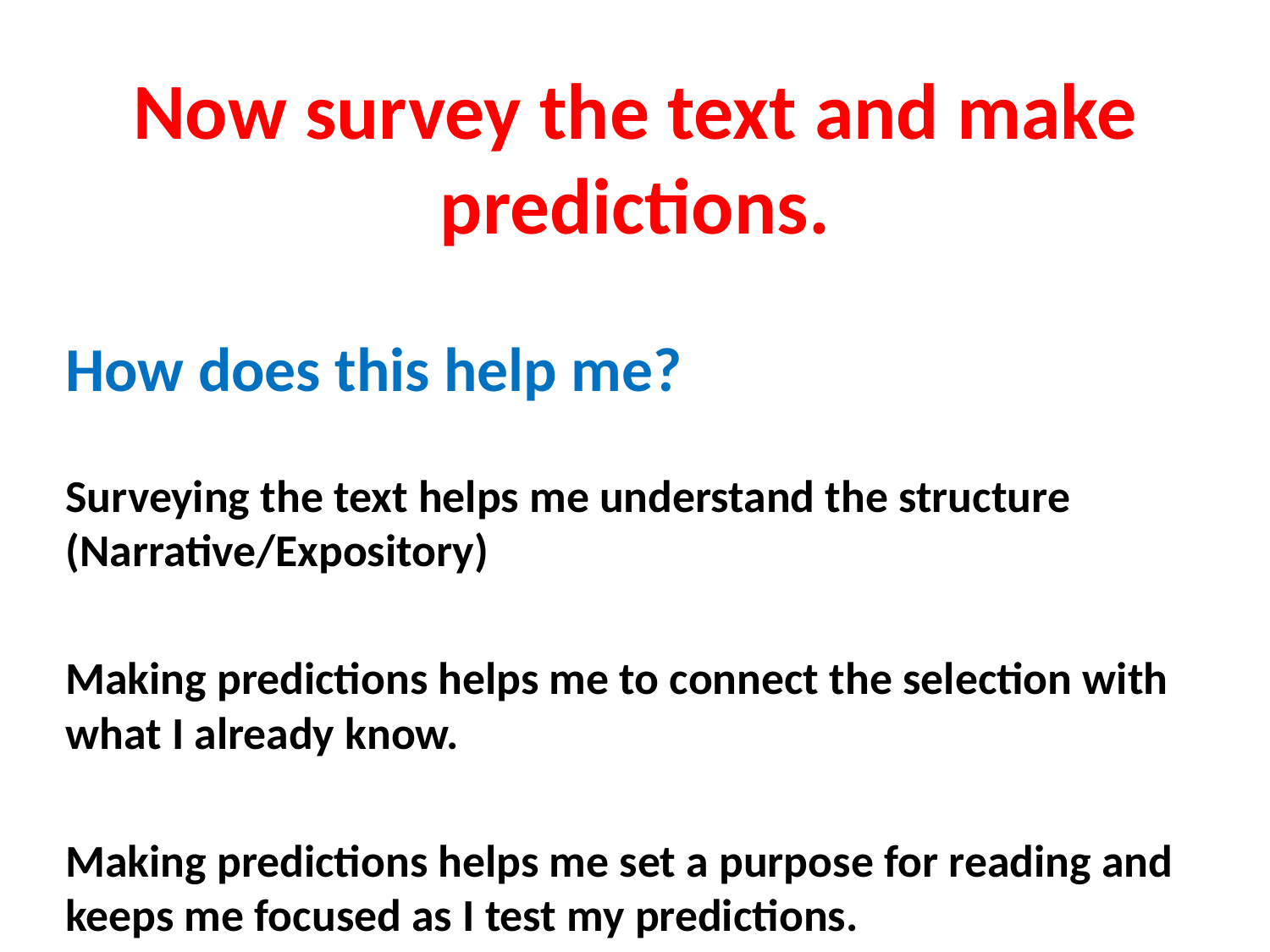

# Now survey the text and make predictions.

How does this help me?

Surveying the text helps me understand the structure (Narrative/Expository)

Making predictions helps me to connect the selection with what I already know.

Making predictions helps me set a purpose for reading and keeps me focused as I test my predictions.